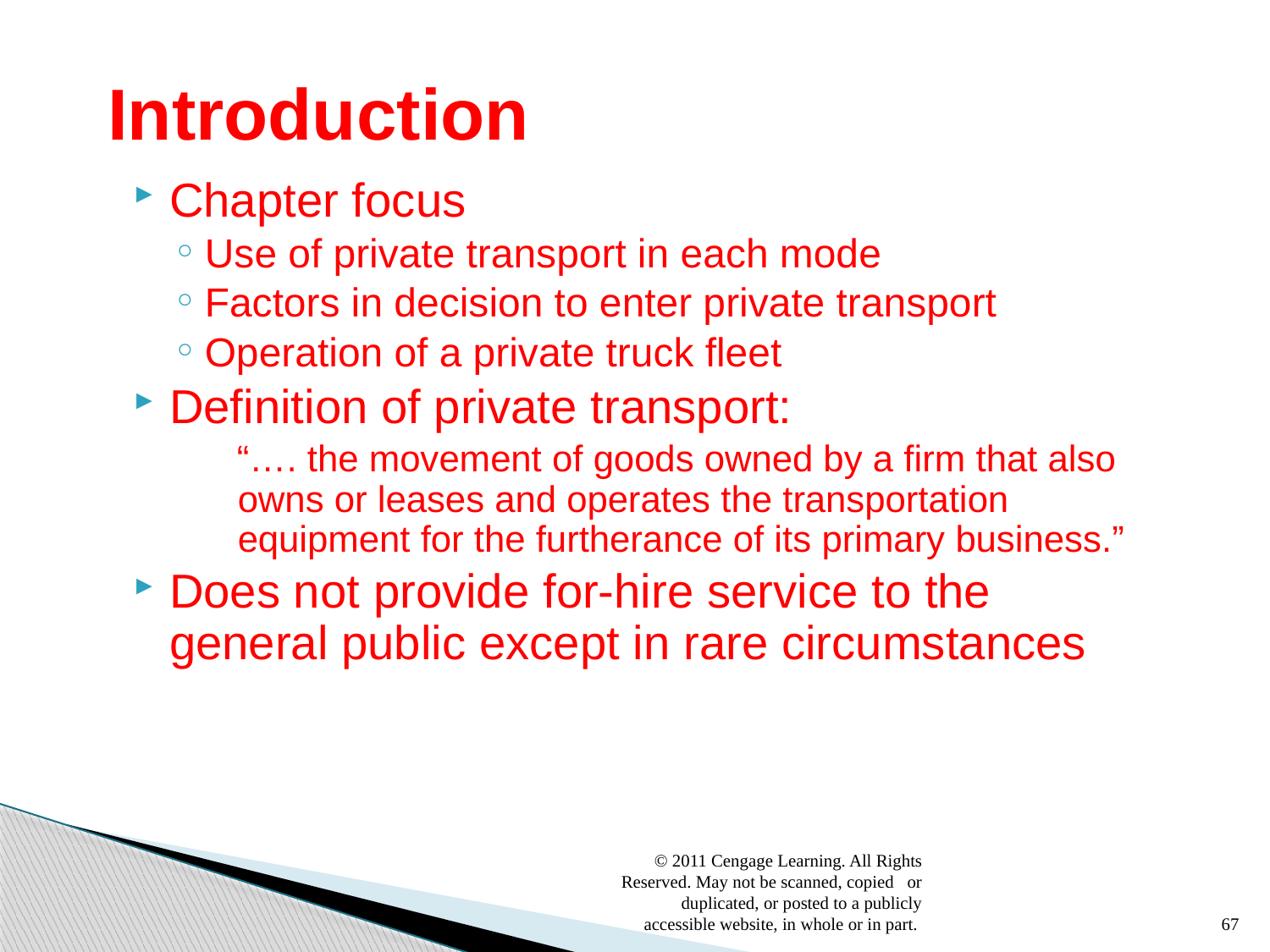

# Introduction
Chapter focus
Use of private transport in each mode
Factors in decision to enter private transport
Operation of a private truck fleet
Definition of private transport:
   “…. the movement of goods owned by a firm that also owns or leases and operates the transportation equipment for the furtherance of its primary business.”
Does not provide for-hire service to the general public except in rare circumstances

© 2011 Cengage Learning. All Rights Reserved. May not be scanned, copied   or duplicated, or posted to a publicly accessible website, in whole or in part.
67